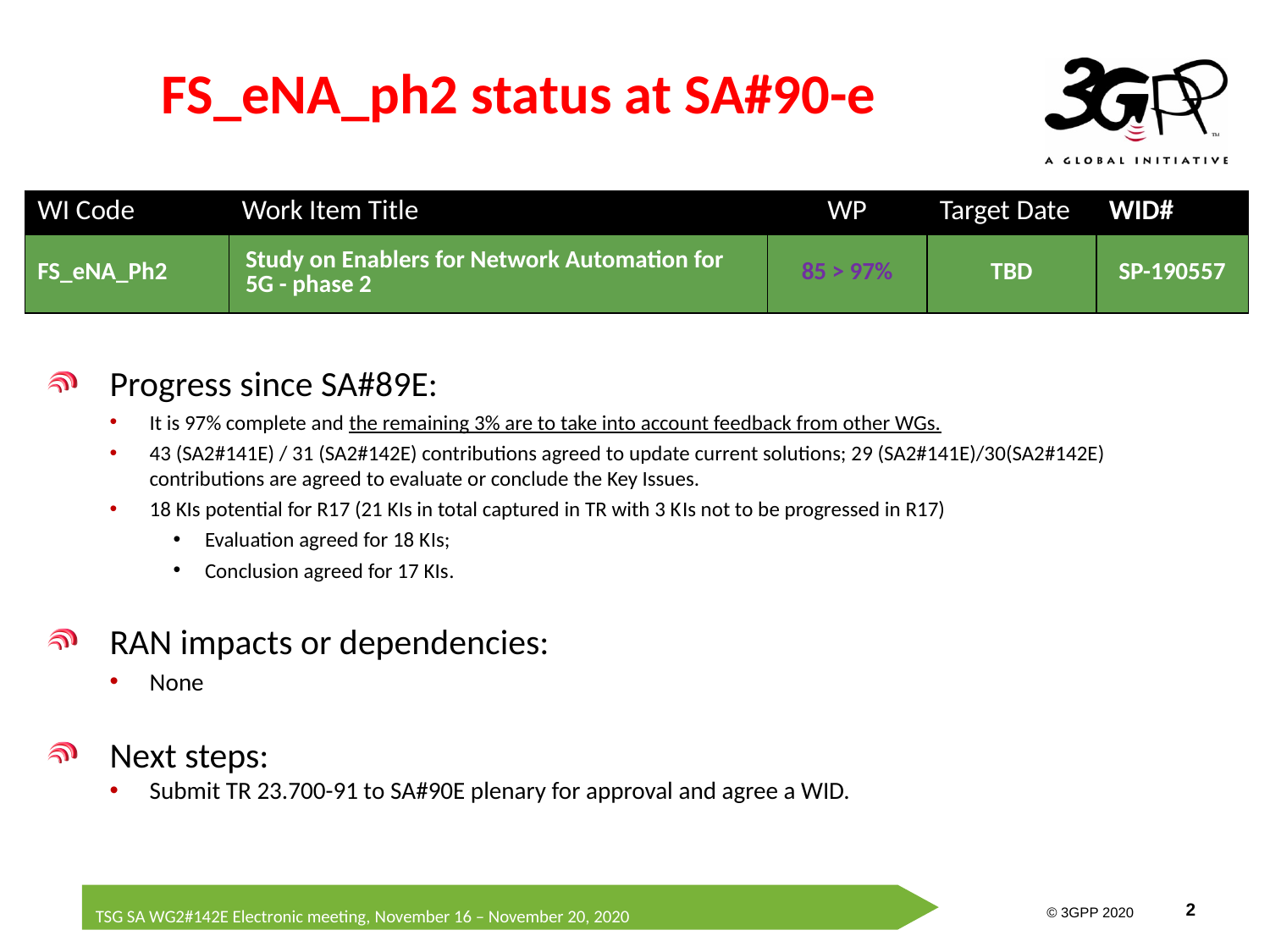

# FS_eNA_ph2 status at SA#90-e
| WI Code | Work Item Title | WP | Target Date | WID# |
| --- | --- | --- | --- | --- |
| FS\_eNA\_Ph2 | Study on Enablers for Network Automation for 5G - phase 2 | 85 > 97% | TBD | SP-190557 |
Progress since SA#89E:
It is 97% complete and the remaining 3% are to take into account feedback from other WGs.
43 (SA2#141E) / 31 (SA2#142E) contributions agreed to update current solutions; 29 (SA2#141E)/30(SA2#142E) contributions are agreed to evaluate or conclude the Key Issues.
18 KIs potential for R17 (21 KIs in total captured in TR with 3 KIs not to be progressed in R17)
Evaluation agreed for 18 KIs;
Conclusion agreed for 17 KIs.

RAN impacts or dependencies:
None

Next steps:
Submit TR 23.700-91 to SA#90E plenary for approval and agree a WID.